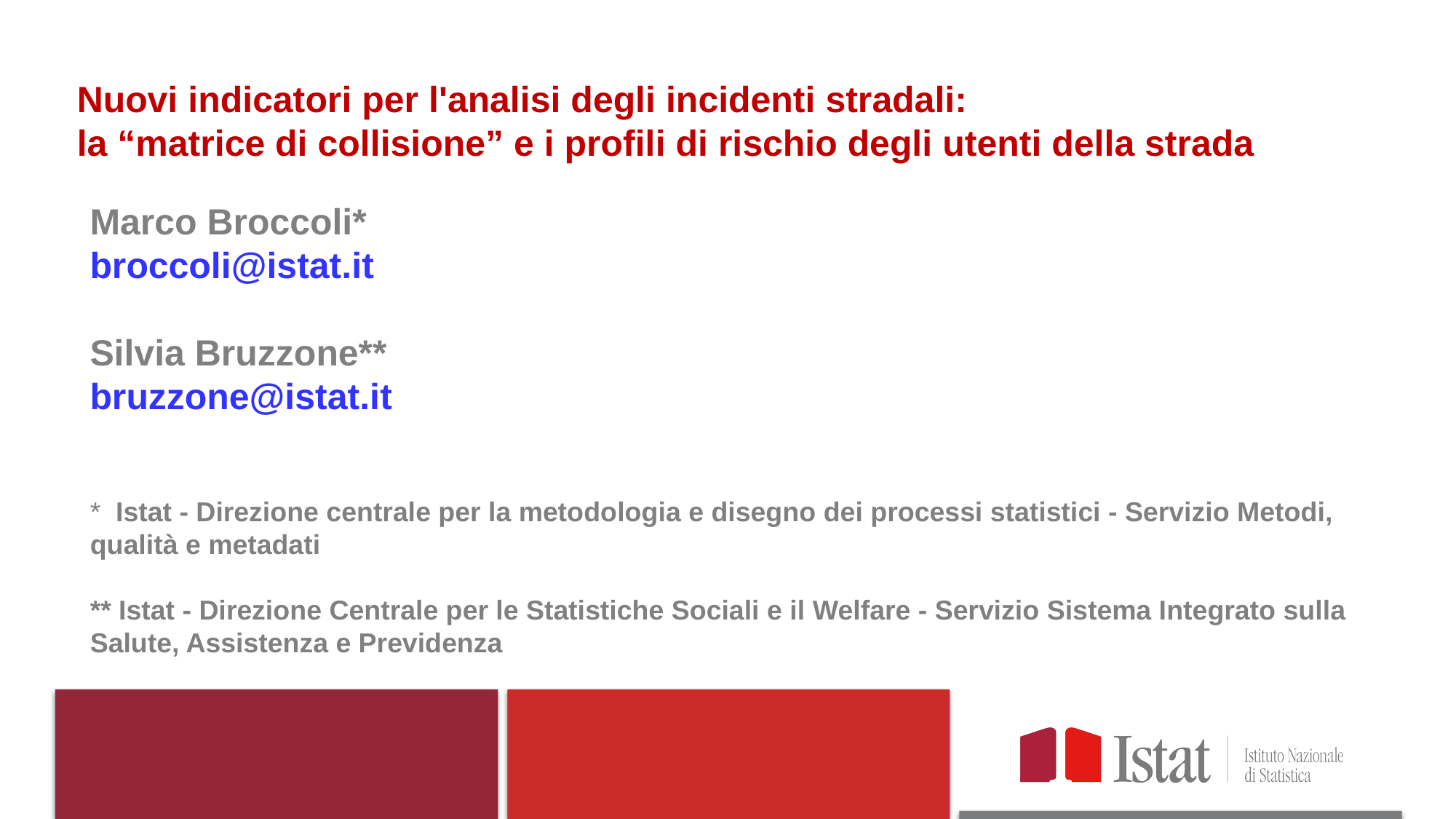

Nuovi indicatori per l'analisi degli incidenti stradali:
la “matrice di collisione” e i profili di rischio degli utenti della strada
Marco Broccoli*
broccoli@istat.it

Silvia Bruzzone**
bruzzone@istat.it

*  Istat - Direzione centrale per la metodologia e disegno dei processi statistici - Servizio Metodi, qualità e metadati

** Istat - Direzione Centrale per le Statistiche Sociali e il Welfare - Servizio Sistema Integrato sulla Salute, Assistenza e Previdenza